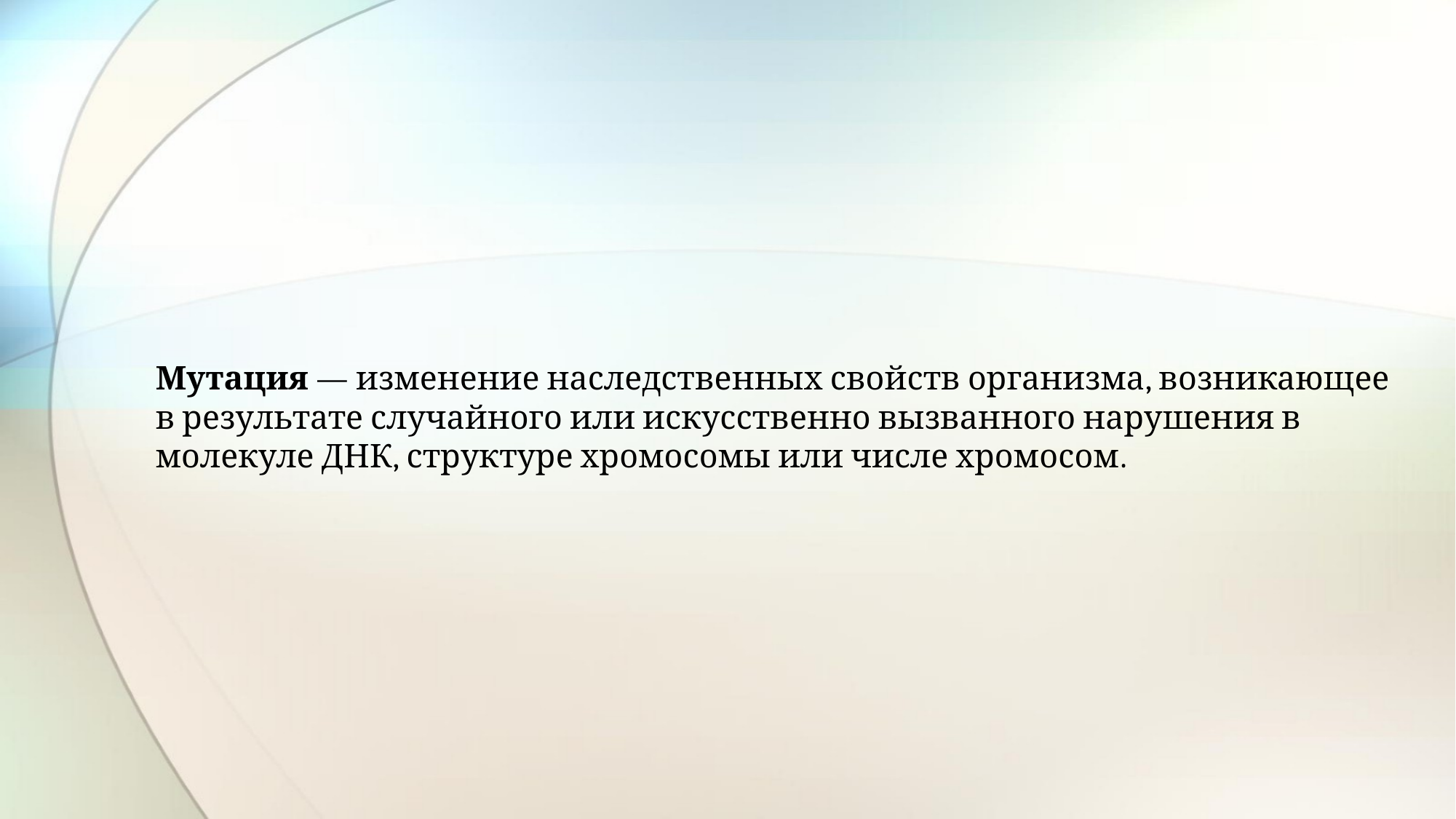

# Мутация — изменение наследственных свойств организма, возникающее в результате случайного или искусственно вызванного нарушения в молекуле ДНК, структуре хромосомы или числе хромосом.